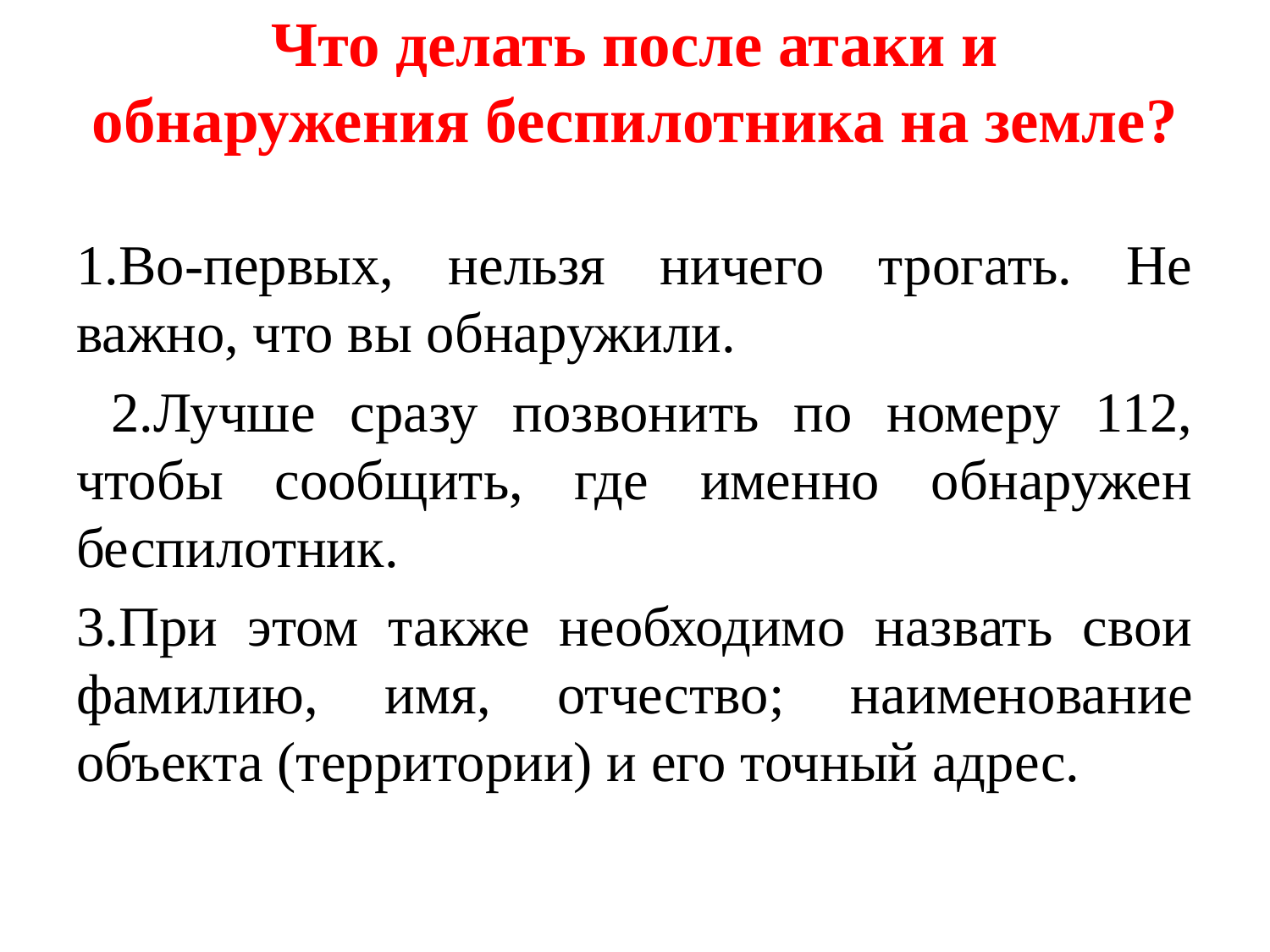

# Что делать после атаки и обнаружения беспилотника на земле?
1.Во-первых, нельзя ничего трогать. Не важно, что вы обнаружили.
 2.Лучше сразу позвонить по номеру 112, чтобы сообщить, где именно обнаружен беспилотник.
3.При этом также необходимо назвать свои фамилию, имя, отчество; наименование объекта (территории) и его точный адрес.